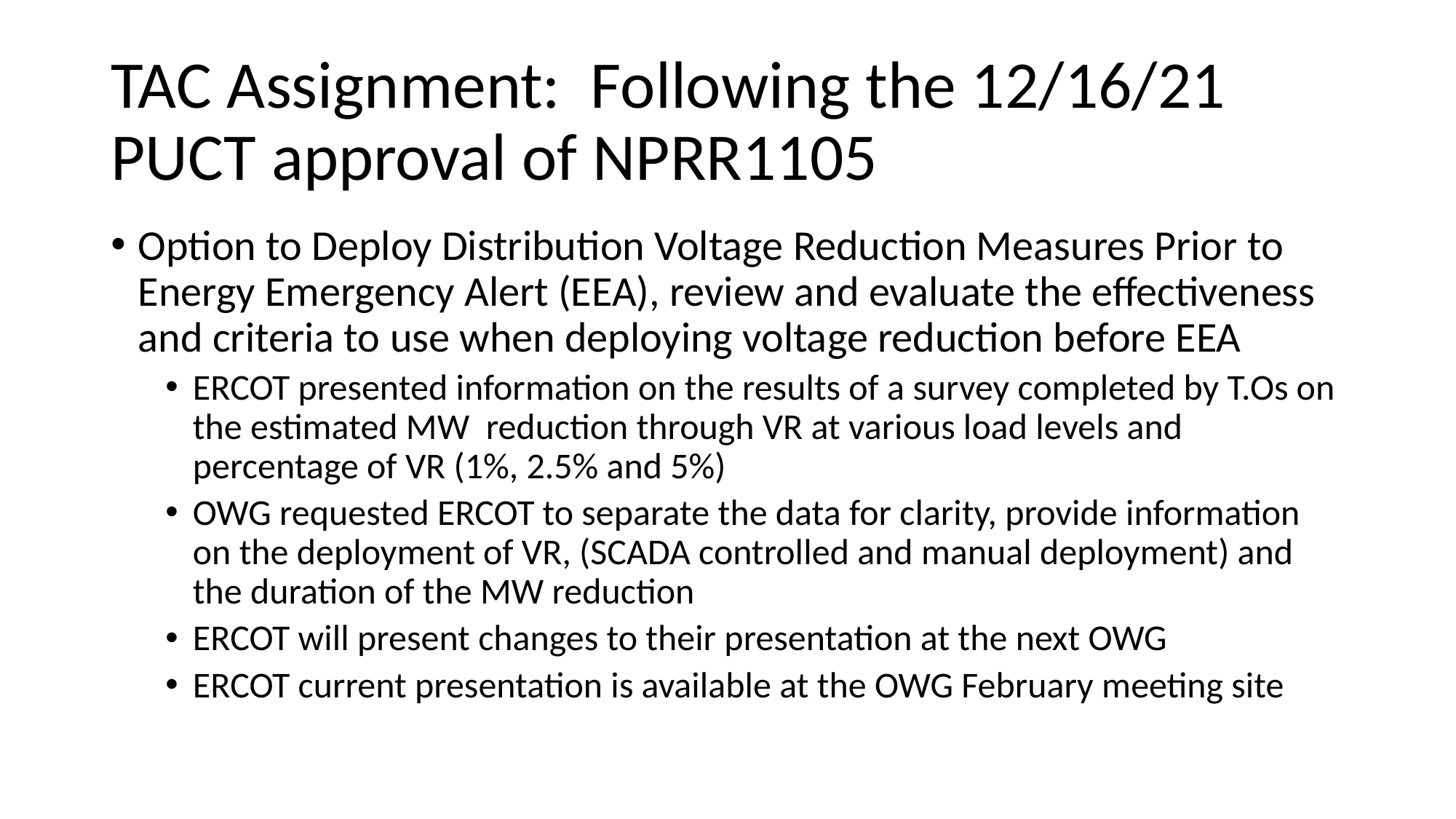

# TAC Assignment:  Following the 12/16/21 PUCT approval of NPRR1105
Option to Deploy Distribution Voltage Reduction Measures Prior to Energy Emergency Alert (EEA), review and evaluate the effectiveness and criteria to use when deploying voltage reduction before EEA
ERCOT presented information on the results of a survey completed by T.Os on the estimated MW  reduction through VR at various load levels and percentage of VR (1%, 2.5% and 5%)
OWG requested ERCOT to separate the data for clarity, provide information on the deployment of VR, (SCADA controlled and manual deployment) and the duration of the MW reduction
ERCOT will present changes to their presentation at the next OWG
ERCOT current presentation is available at the OWG February meeting site